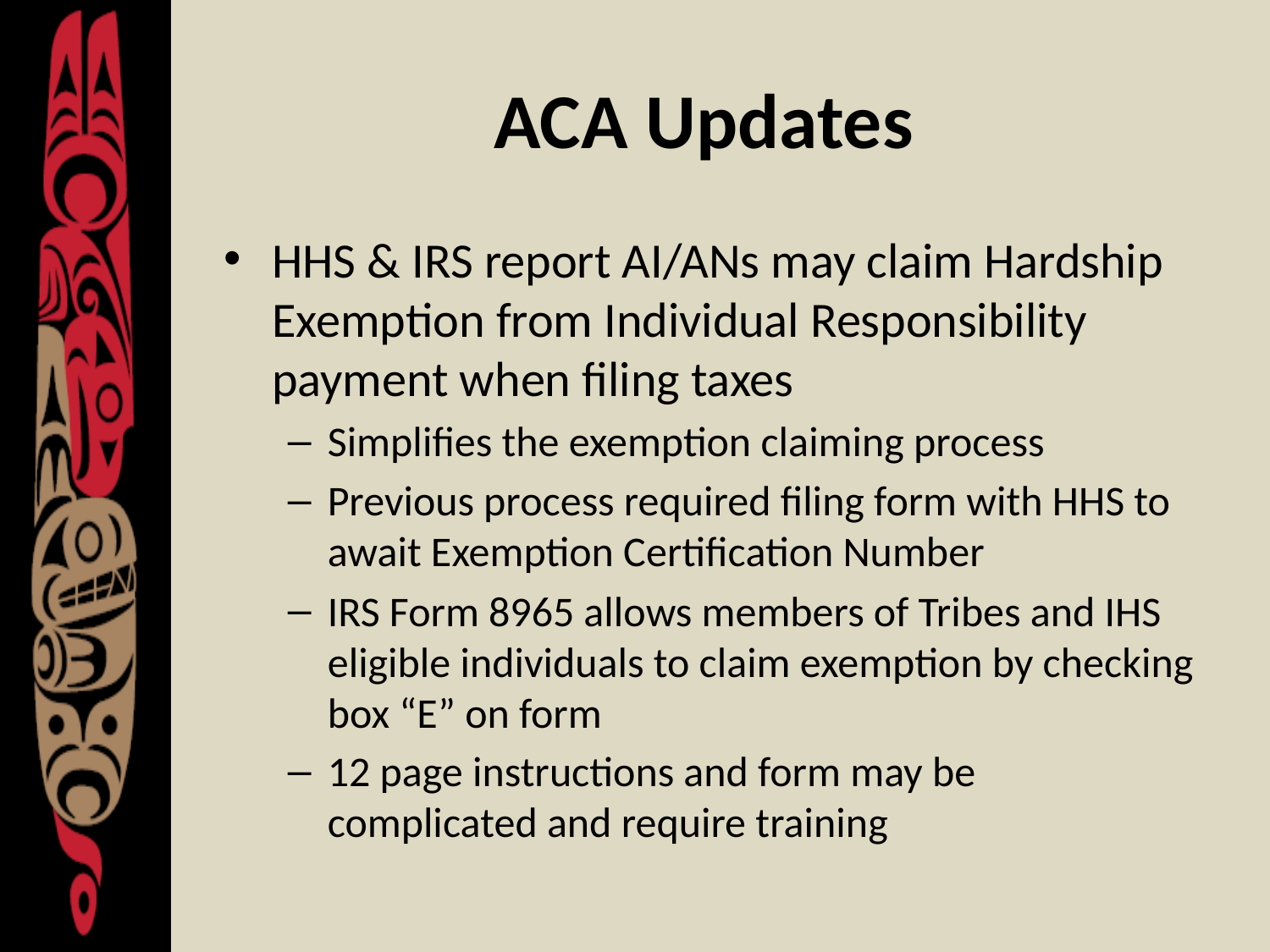

# ACA Updates
HHS & IRS report AI/ANs may claim Hardship Exemption from Individual Responsibility payment when filing taxes
Simplifies the exemption claiming process
Previous process required filing form with HHS to await Exemption Certification Number
IRS Form 8965 allows members of Tribes and IHS eligible individuals to claim exemption by checking box “E” on form
12 page instructions and form may be complicated and require training